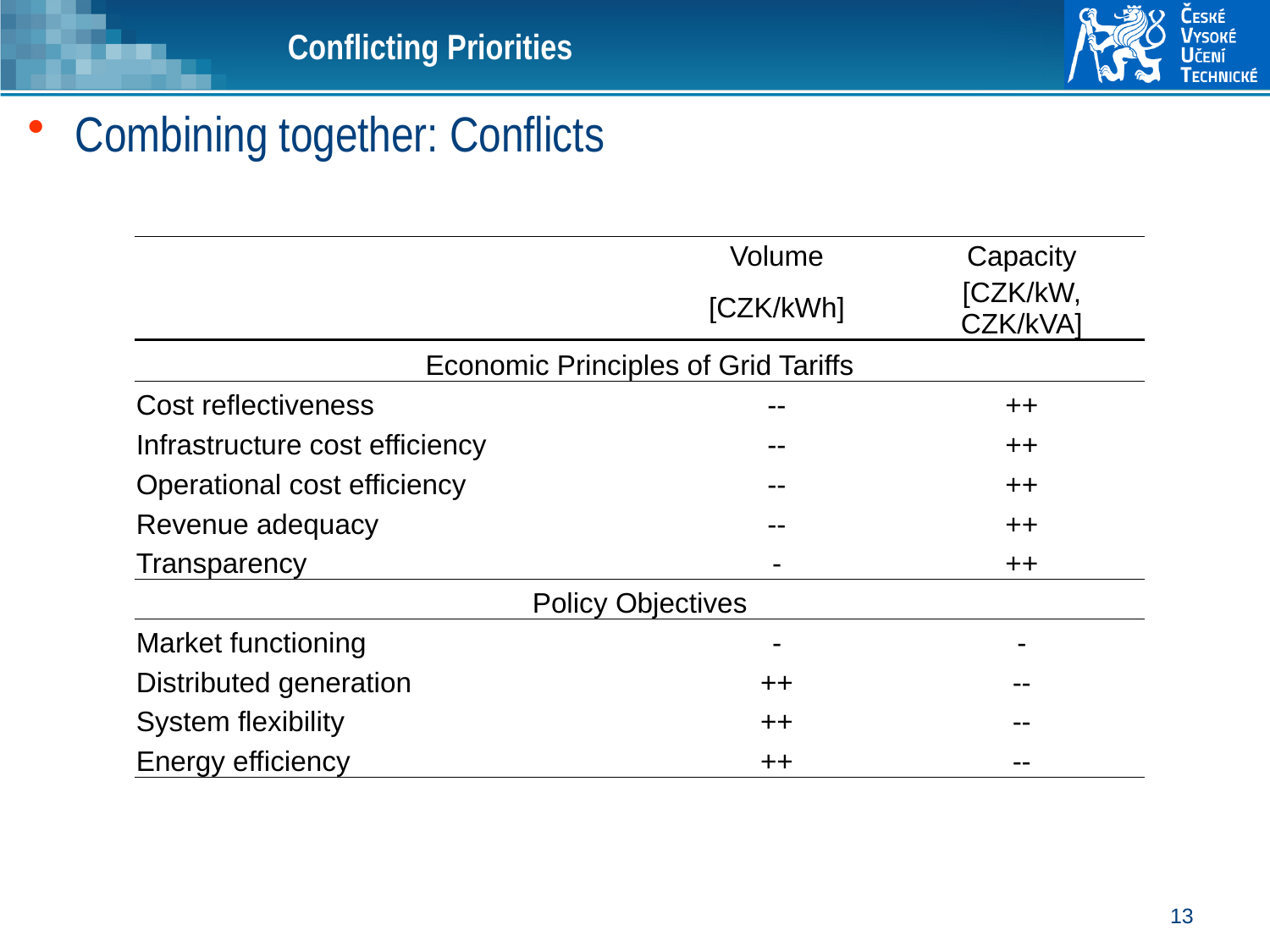

# Conflicting Priorities
Combining together: Conflicts
|  | Volume | Capacity |
| --- | --- | --- |
|  | [CZK/kWh] | [CZK/kW, CZK/kVA] |
| Economic Principles of Grid Tariffs |  |  |
| Cost reflectiveness | -- | ++ |
| Infrastructure cost efficiency | -- | ++ |
| Operational cost efficiency | -- | ++ |
| Revenue adequacy | -- | ++ |
| Transparency | - | ++ |
| Policy Objectives |  |  |
| Market functioning | - | - |
| Distributed generation | ++ | -- |
| System flexibility | ++ | -- |
| Energy efficiency | ++ | -- |
13